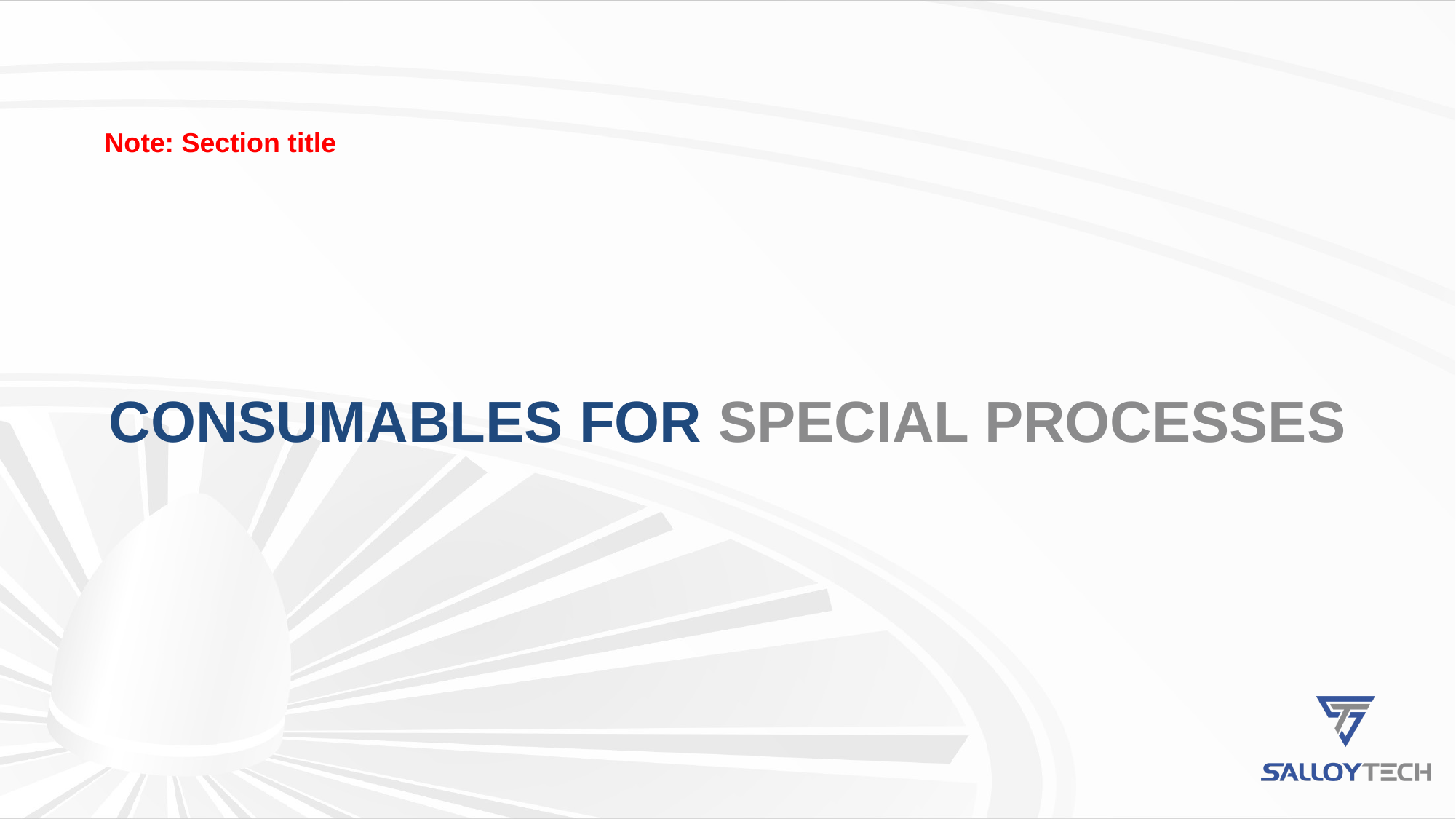

Note: Section title
# CONSUMABLES FOR SPECIAL PROCESSES